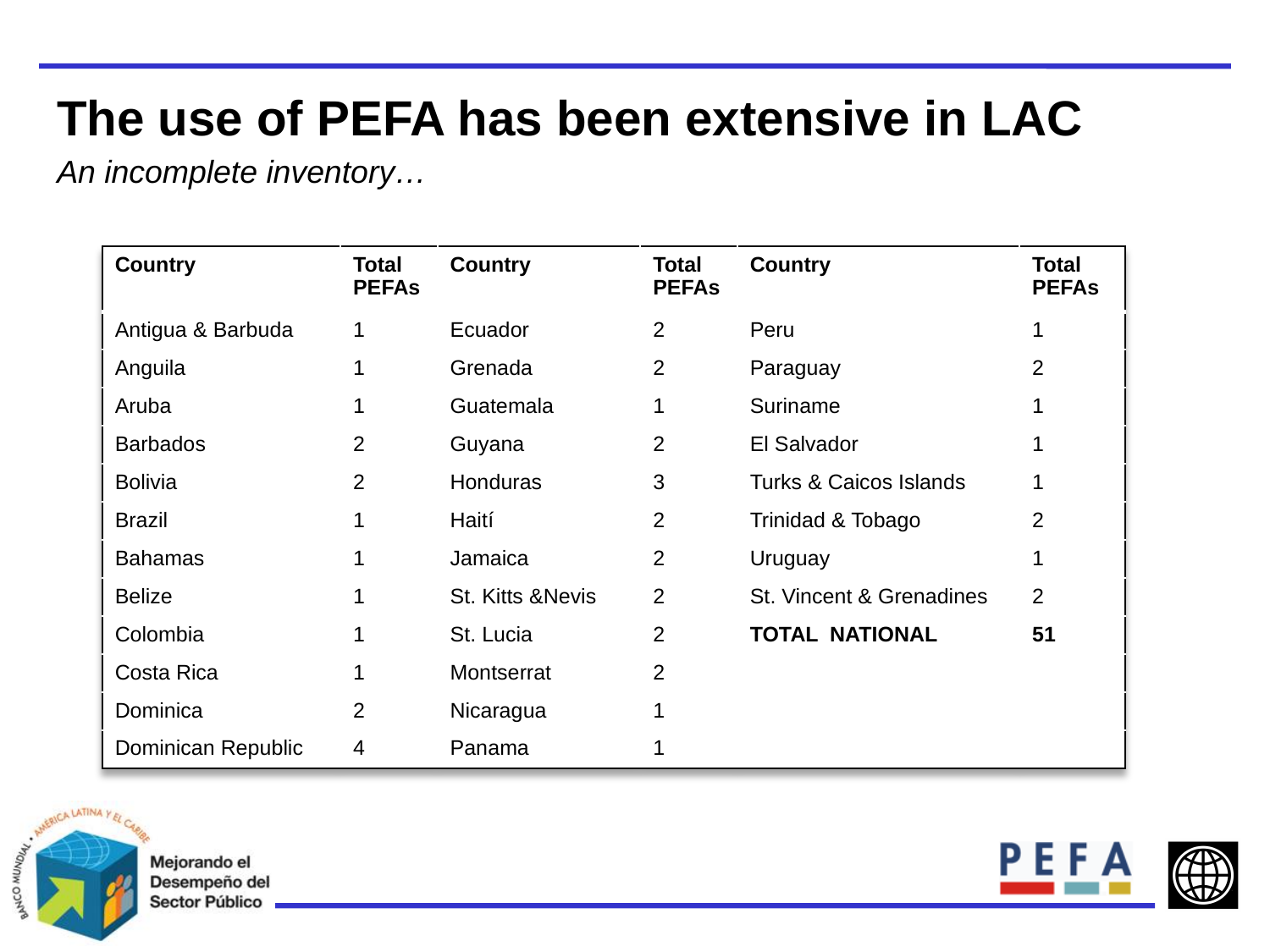

The use of PEFA has been extensive in LAC
An incomplete inventory…
| Country | Total PEFAs | Country | Total PEFAs | Country | Total PEFAs |
| --- | --- | --- | --- | --- | --- |
| Antigua & Barbuda | 1 | Ecuador | 2 | Peru | 1 |
| Anguila | 1 | Grenada | 2 | Paraguay | 2 |
| Aruba | 1 | Guatemala | 1 | Suriname | 1 |
| Barbados | 2 | Guyana | 2 | El Salvador | 1 |
| Bolivia | 2 | Honduras | 3 | Turks & Caicos Islands | 1 |
| Brazil | 1 | Haití | 2 | Trinidad & Tobago | 2 |
| Bahamas | 1 | Jamaica | 2 | Uruguay | 1 |
| Belize | 1 | St. Kitts &Nevis | 2 | St. Vincent & Grenadines | 2 |
| Colombia | 1 | St. Lucia | 2 | TOTAL NATIONAL | 51 |
| Costa Rica | 1 | Montserrat | 2 |  |  |
| Dominica | 2 | Nicaragua | 1 |  |  |
| Dominican Republic | 4 | Panama | 1 |  |  |